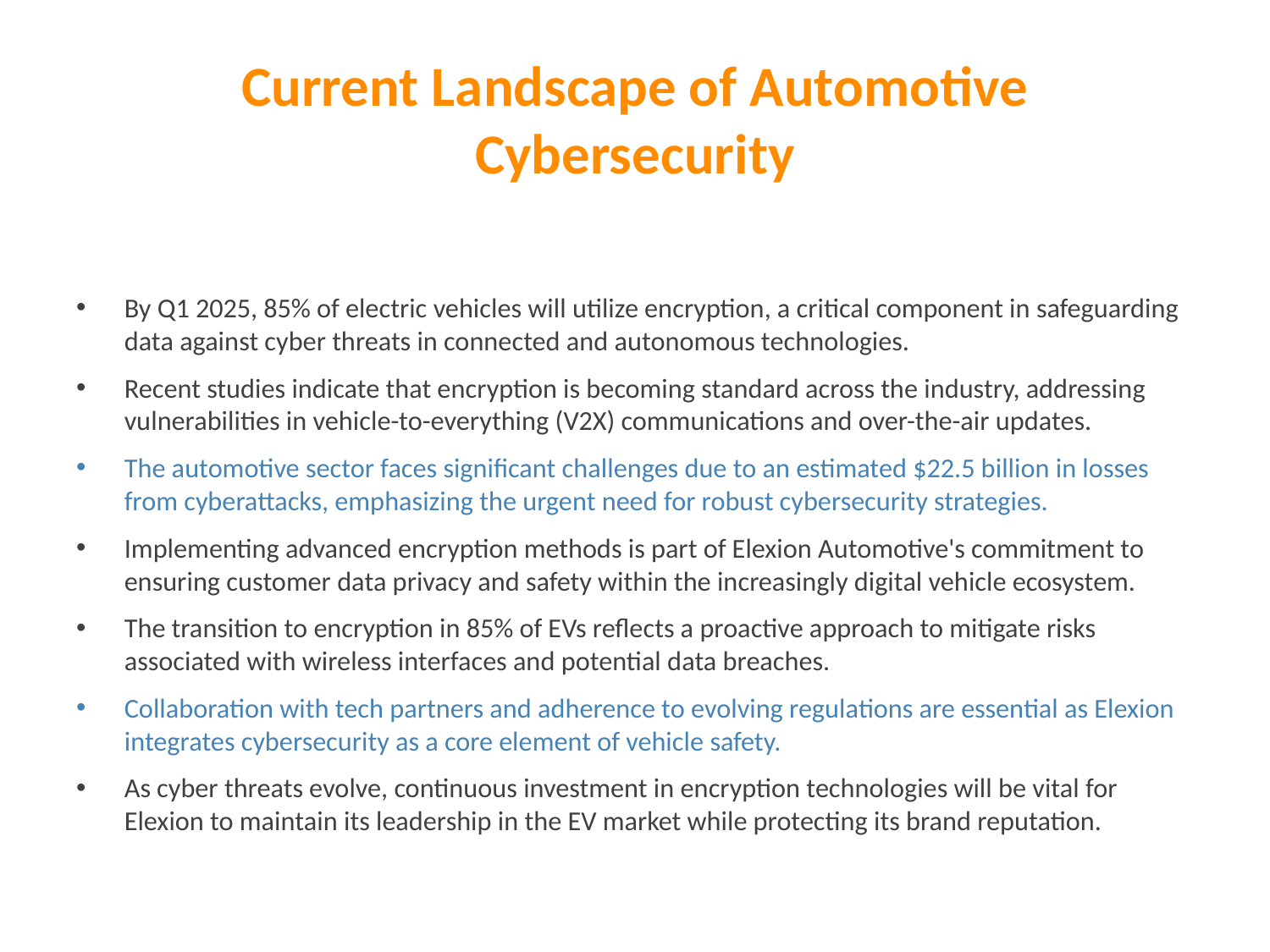

# Current Landscape of Automotive Cybersecurity

By Q1 2025, 85% of electric vehicles will utilize encryption, a critical component in safeguarding data against cyber threats in connected and autonomous technologies.
Recent studies indicate that encryption is becoming standard across the industry, addressing vulnerabilities in vehicle-to-everything (V2X) communications and over-the-air updates.
The automotive sector faces significant challenges due to an estimated $22.5 billion in losses from cyberattacks, emphasizing the urgent need for robust cybersecurity strategies.
Implementing advanced encryption methods is part of Elexion Automotive's commitment to ensuring customer data privacy and safety within the increasingly digital vehicle ecosystem.
The transition to encryption in 85% of EVs reflects a proactive approach to mitigate risks associated with wireless interfaces and potential data breaches.
Collaboration with tech partners and adherence to evolving regulations are essential as Elexion integrates cybersecurity as a core element of vehicle safety.
As cyber threats evolve, continuous investment in encryption technologies will be vital for Elexion to maintain its leadership in the EV market while protecting its brand reputation.